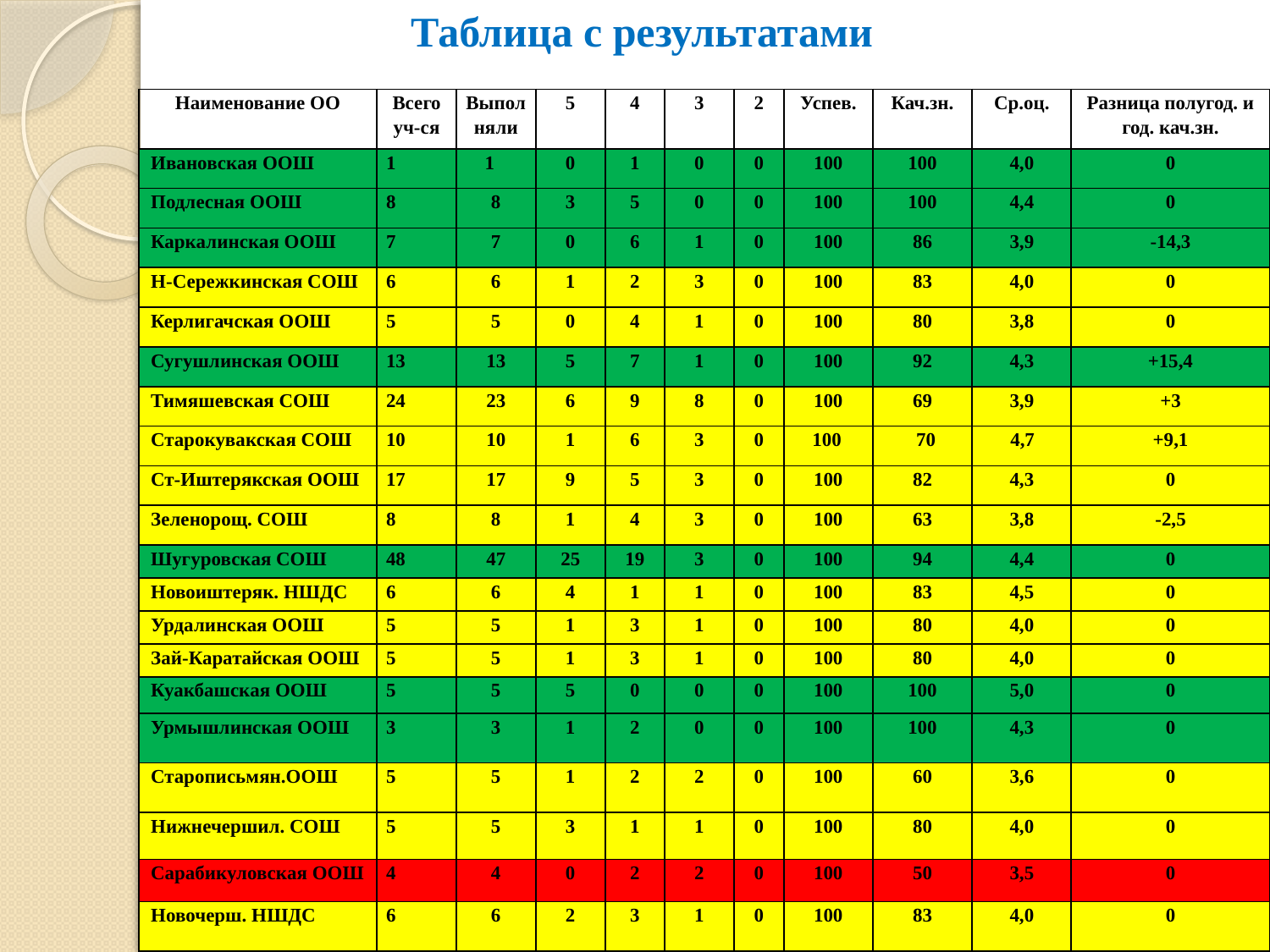

# Таблица с результатами
| Наименование ОО | Всего уч-ся | Выполняли | 5 | 4 | 3 | 2 | Успев. | Кач.зн. | Ср.оц. | Разница полугод. и год. кач.зн. |
| --- | --- | --- | --- | --- | --- | --- | --- | --- | --- | --- |
| Ивановская ООШ | 1 | 1 | 0 | 1 | 0 | 0 | 100 | 100 | 4,0 | 0 |
| Подлесная ООШ | 8 | 8 | 3 | 5 | 0 | 0 | 100 | 100 | 4,4 | 0 |
| Каркалинская ООШ | 7 | 7 | 0 | 6 | 1 | 0 | 100 | 86 | 3,9 | -14,3 |
| Н-Сережкинская СОШ | 6 | 6 | 1 | 2 | 3 | 0 | 100 | 83 | 4,0 | 0 |
| Керлигачская ООШ | 5 | 5 | 0 | 4 | 1 | 0 | 100 | 80 | 3,8 | 0 |
| Сугушлинская ООШ | 13 | 13 | 5 | 7 | 1 | 0 | 100 | 92 | 4,3 | +15,4 |
| Тимяшевская СОШ | 24 | 23 | 6 | 9 | 8 | 0 | 100 | 69 | 3,9 | +3 |
| Старокувакская СОШ | 10 | 10 | 1 | 6 | 3 | 0 | 100 | 70 | 4,7 | +9,1 |
| Ст-Иштерякская ООШ | 17 | 17 | 9 | 5 | 3 | 0 | 100 | 82 | 4,3 | 0 |
| Зеленорощ. СОШ | 8 | 8 | 1 | 4 | 3 | 0 | 100 | 63 | 3,8 | -2,5 |
| Шугуровская СОШ | 48 | 47 | 25 | 19 | 3 | 0 | 100 | 94 | 4,4 | 0 |
| Новоиштеряк. НШДС | 6 | 6 | 4 | 1 | 1 | 0 | 100 | 83 | 4,5 | 0 |
| Урдалинская ООШ | 5 | 5 | 1 | 3 | 1 | 0 | 100 | 80 | 4,0 | 0 |
| Зай-Каратайская ООШ | 5 | 5 | 1 | 3 | 1 | 0 | 100 | 80 | 4,0 | 0 |
| Куакбашская ООШ | 5 | 5 | 5 | 0 | 0 | 0 | 100 | 100 | 5,0 | 0 |
| Урмышлинская ООШ | 3 | 3 | 1 | 2 | 0 | 0 | 100 | 100 | 4,3 | 0 |
| Старописьмян.ООШ | 5 | 5 | 1 | 2 | 2 | 0 | 100 | 60 | 3,6 | 0 |
| Нижнечершил. СОШ | 5 | 5 | 3 | 1 | 1 | 0 | 100 | 80 | 4,0 | 0 |
| Сарабикуловская ООШ | 4 | 4 | 0 | 2 | 2 | 0 | 100 | 50 | 3,5 | 0 |
| Новочерш. НШДС | 6 | 6 | 2 | 3 | 1 | 0 | 100 | 83 | 4,0 | 0 |